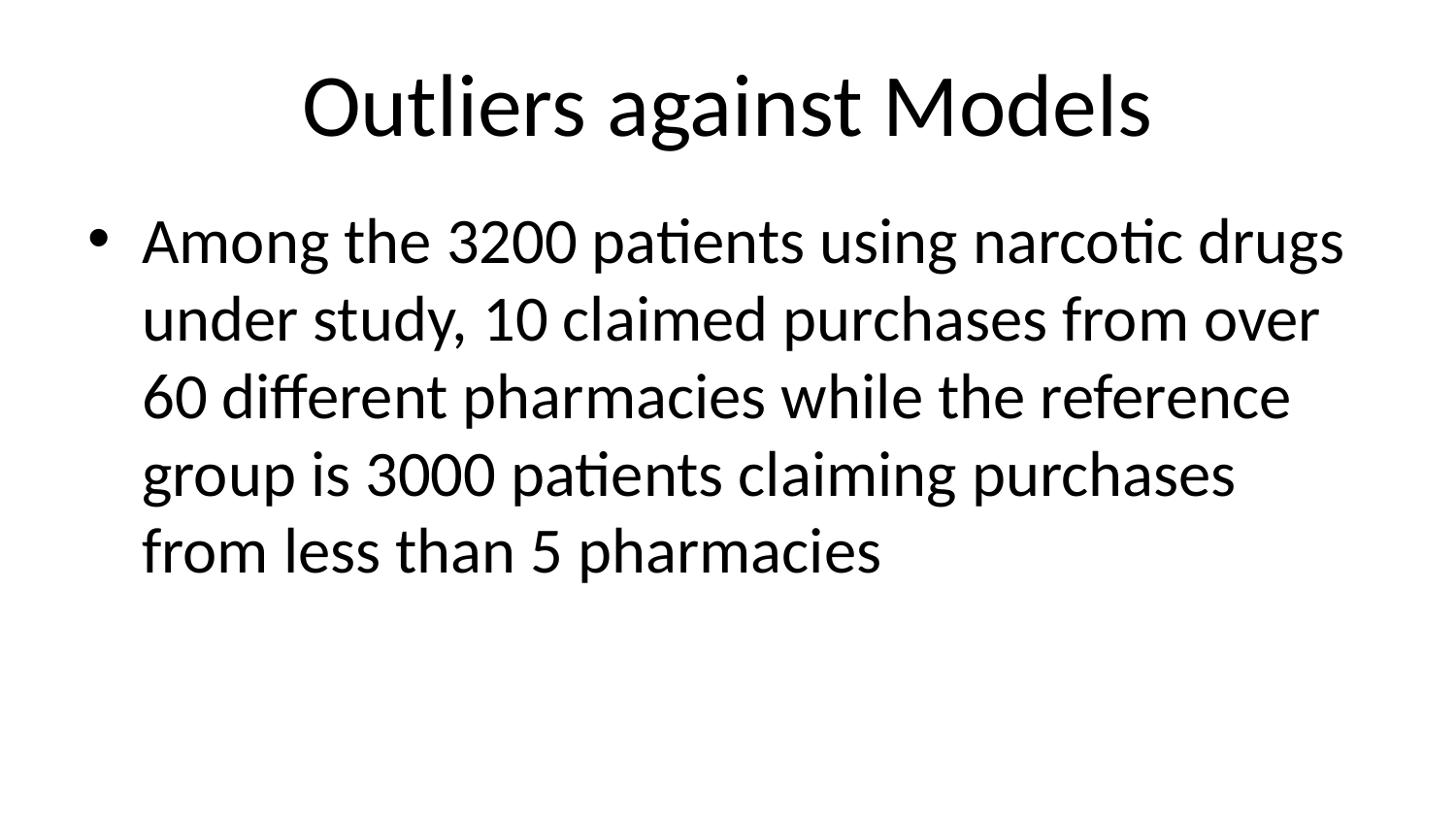

# Outliers against Models
Among the 3200 patients using narcotic drugs under study, 10 claimed purchases from over 60 different pharmacies while the reference group is 3000 patients claiming purchases from less than 5 pharmacies